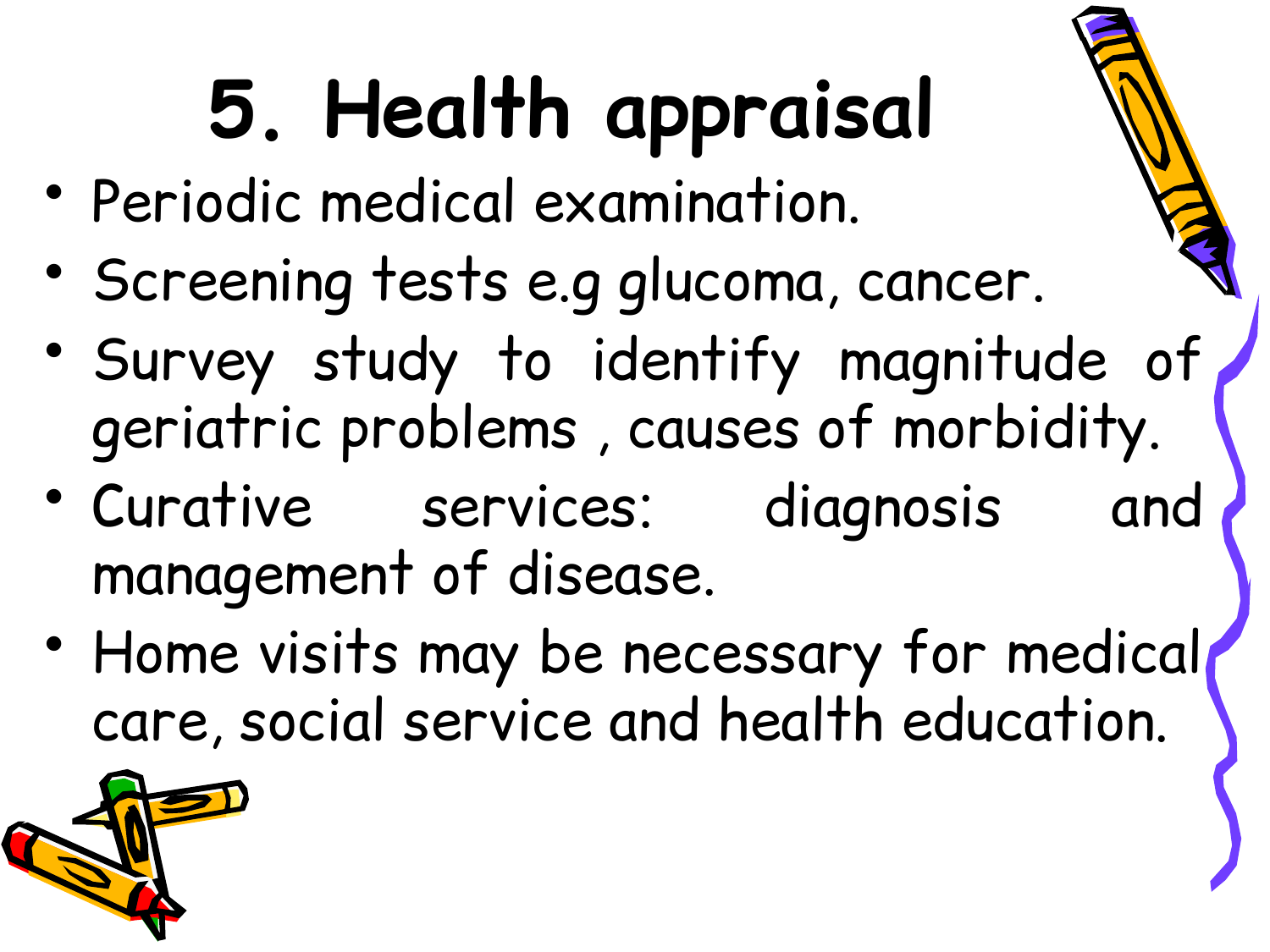

# 5. Health appraisal
Periodic medical examination.
Screening tests e.g glucoma, cancer.
Survey study to identify magnitude of geriatric problems , causes of morbidity.
Curative services: diagnosis and management of disease.
Home visits may be necessary for medical care, social service and health education.